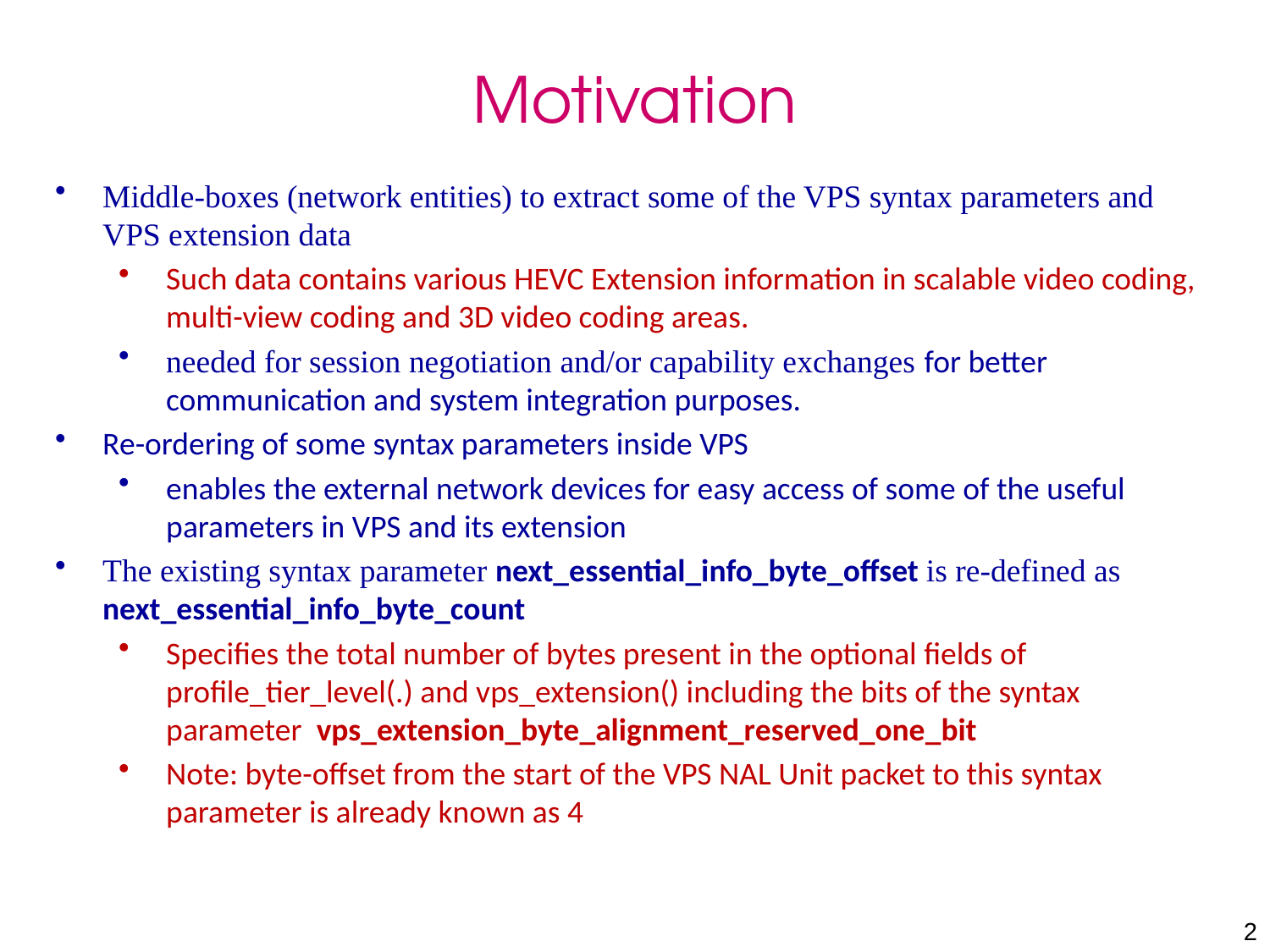

# Motivation
Middle-boxes (network entities) to extract some of the VPS syntax parameters and VPS extension data
Such data contains various HEVC Extension information in scalable video coding, multi-view coding and 3D video coding areas.
needed for session negotiation and/or capability exchanges for better communication and system integration purposes.
Re-ordering of some syntax parameters inside VPS
enables the external network devices for easy access of some of the useful parameters in VPS and its extension
The existing syntax parameter next_essential_info_byte_offset is re-defined as next_essential_info_byte_count
Specifies the total number of bytes present in the optional fields of profile_tier_level(.) and vps_extension() including the bits of the syntax parameter  vps_extension_byte_alignment_reserved_one_bit
Note: byte-offset from the start of the VPS NAL Unit packet to this syntax parameter is already known as 4
2